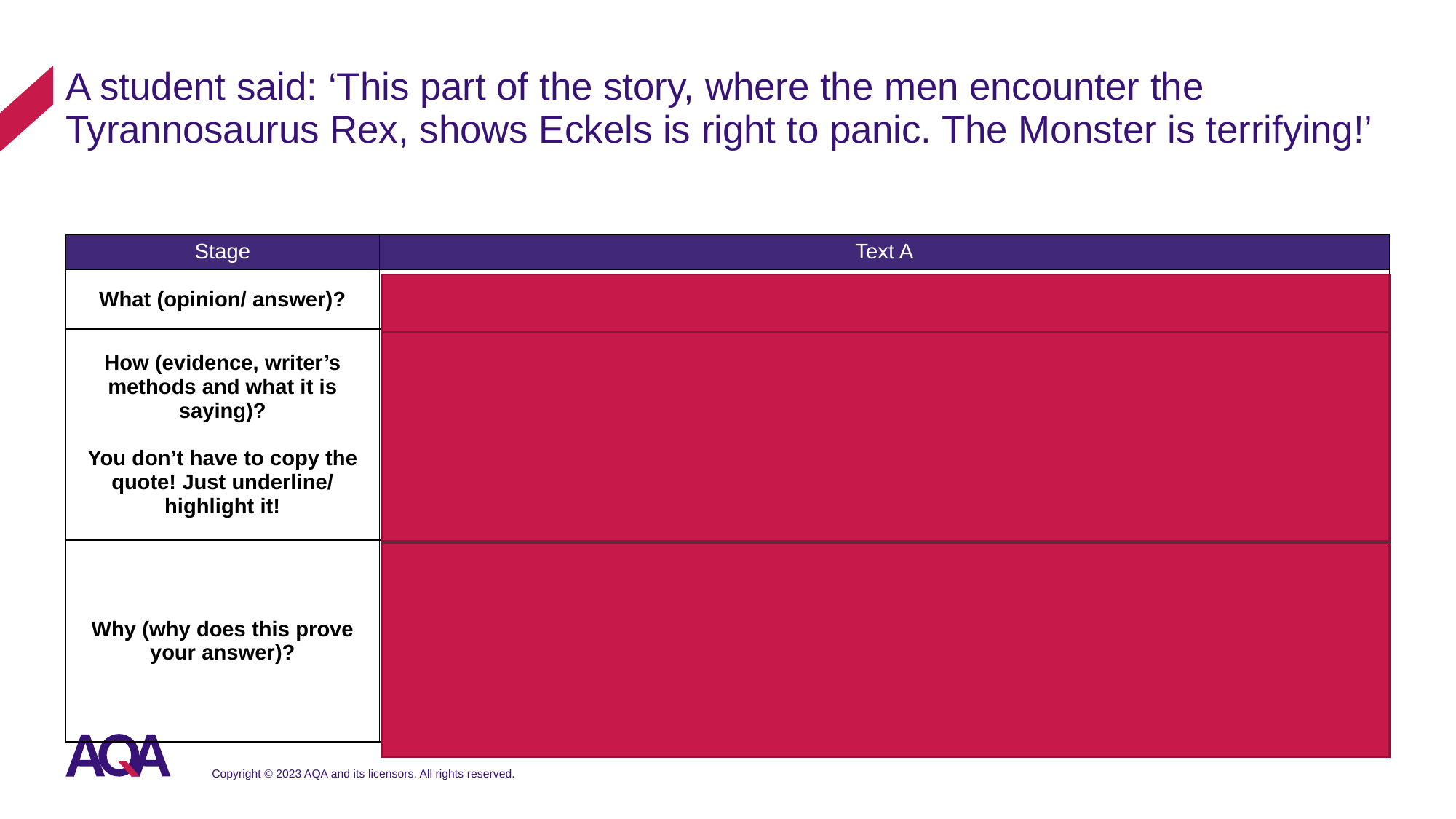

# A student said: ‘This part of the story, where the men encounter the Tyrannosaurus Rex, shows Eckels is right to panic. The Monster is terrifying!’
| Stage | Text A |
| --- | --- |
| What (opinion/ answer)? | Agree – Eckles right to panic; monster is terrifying |
| How (evidence, writer’s methods and what it is saying)? You don’t have to copy the quote! Just underline/ highlight it! | Defence against the T-Rex; ‘rifle in his hands seemed like a toy gun’ Writer’s methods: similie The gun is useless against the T-Rex because it is so strong. |
| Why (why does this prove your answer)? | Toy – not of any use; the T-Rex can easily beat them – could play with them, like they are toys Feel sorry for him – Eckles going to die Reader feel: sorry for Eckles – share his panic Reader think: the T-Rex is going to attack and kill them |

Copyright © 2023 AQA and its licensors. All rights reserved.